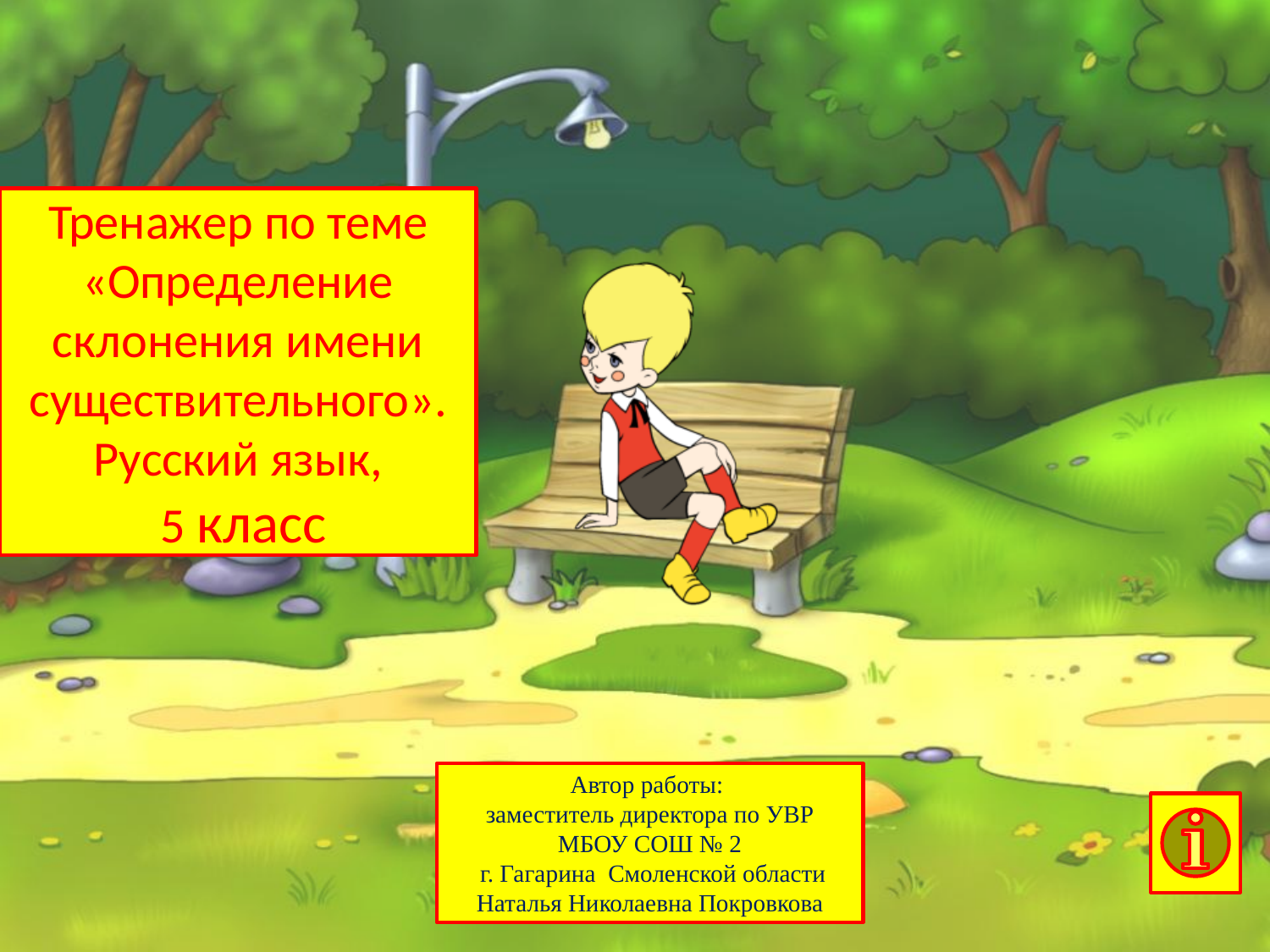

Тренажер по теме «Определение склонения имени существительного».
Русский язык,
 5 класс
Автор работы:
заместитель директора по УВР
МБОУ СОШ № 2
 г. Гагарина  Смоленской области
Наталья Николаевна Покровкова